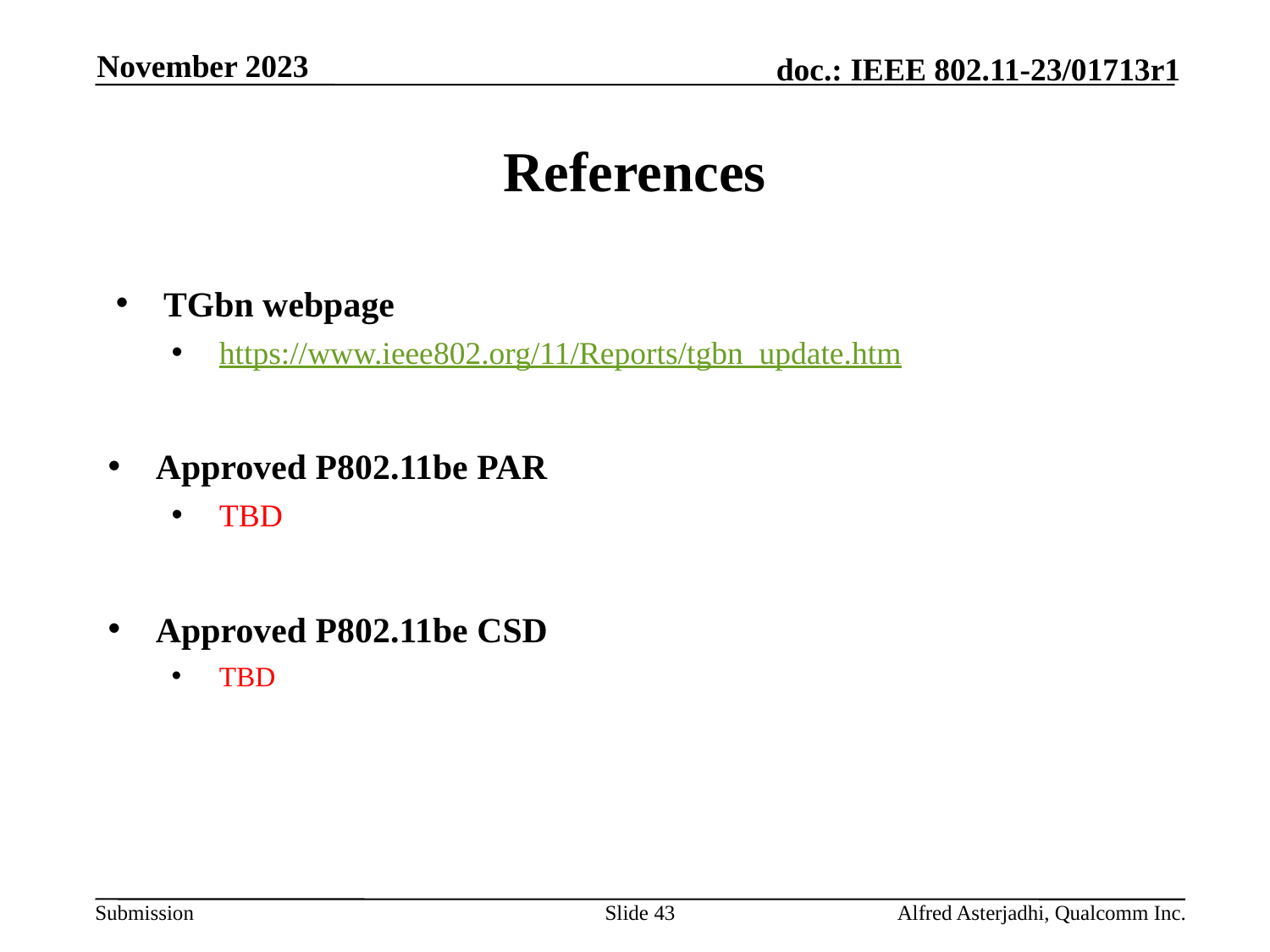

November 2023
# References
TGbn webpage
https://www.ieee802.org/11/Reports/tgbn_update.htm

Approved P802.11be PAR
TBD

Approved P802.11be CSD
TBD

Slide 43
Alfred Asterjadhi, Qualcomm Inc.